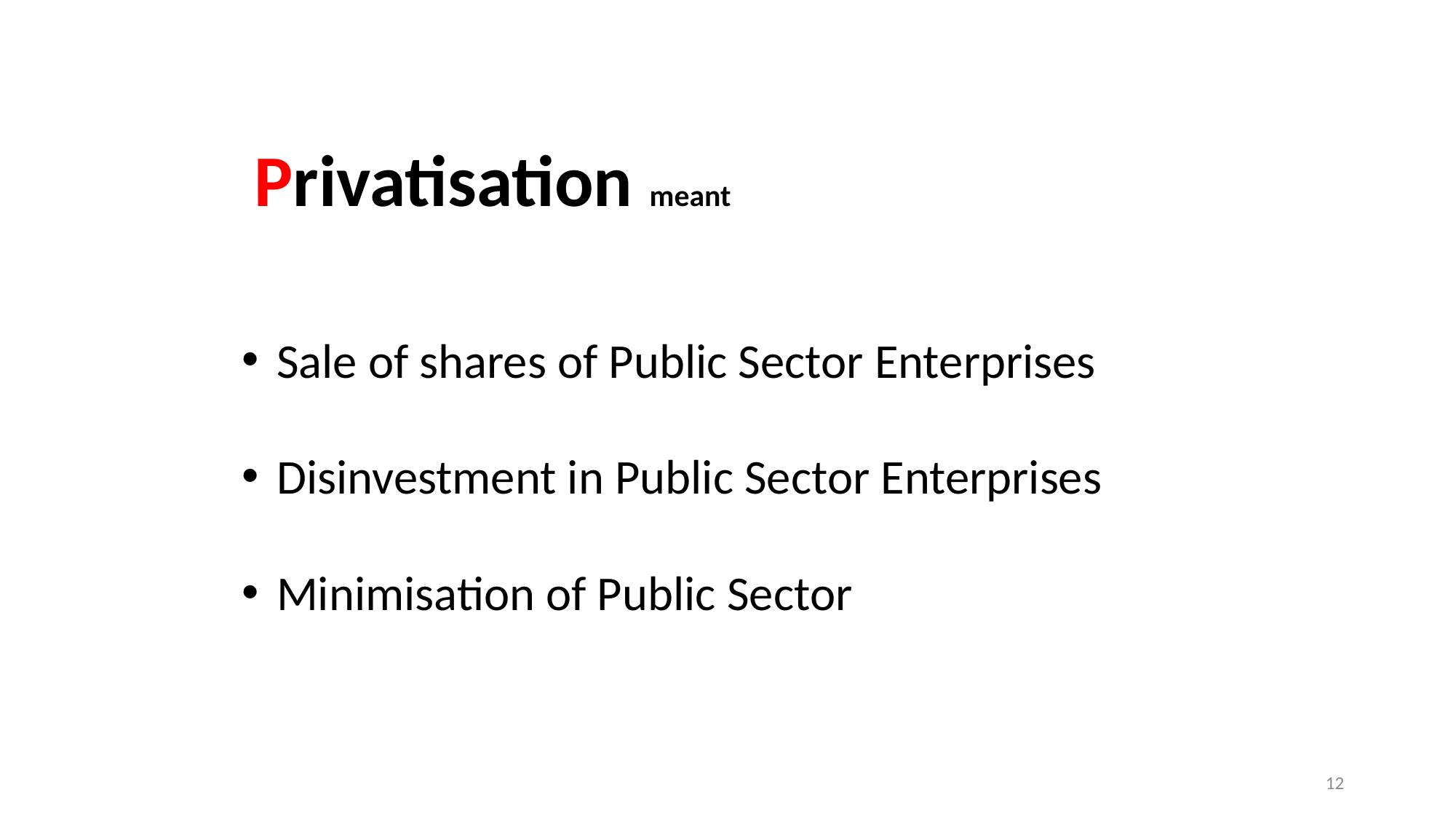

Privatisation meant
Sale of shares of Public Sector Enterprises

Disinvestment in Public Sector Enterprises

Minimisation of Public Sector

12